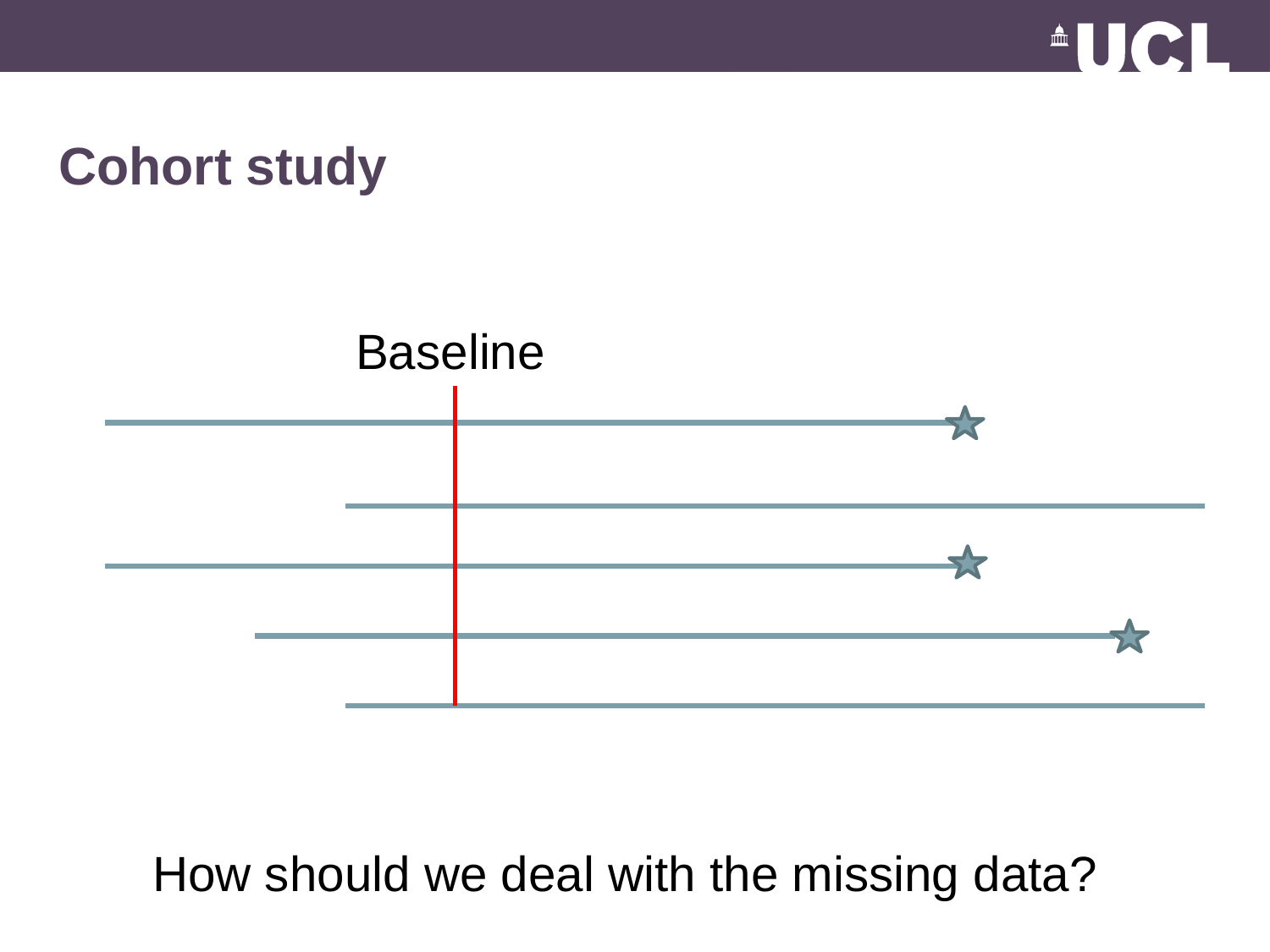

# Cohort study
Baseline

How should we deal with the missing data?